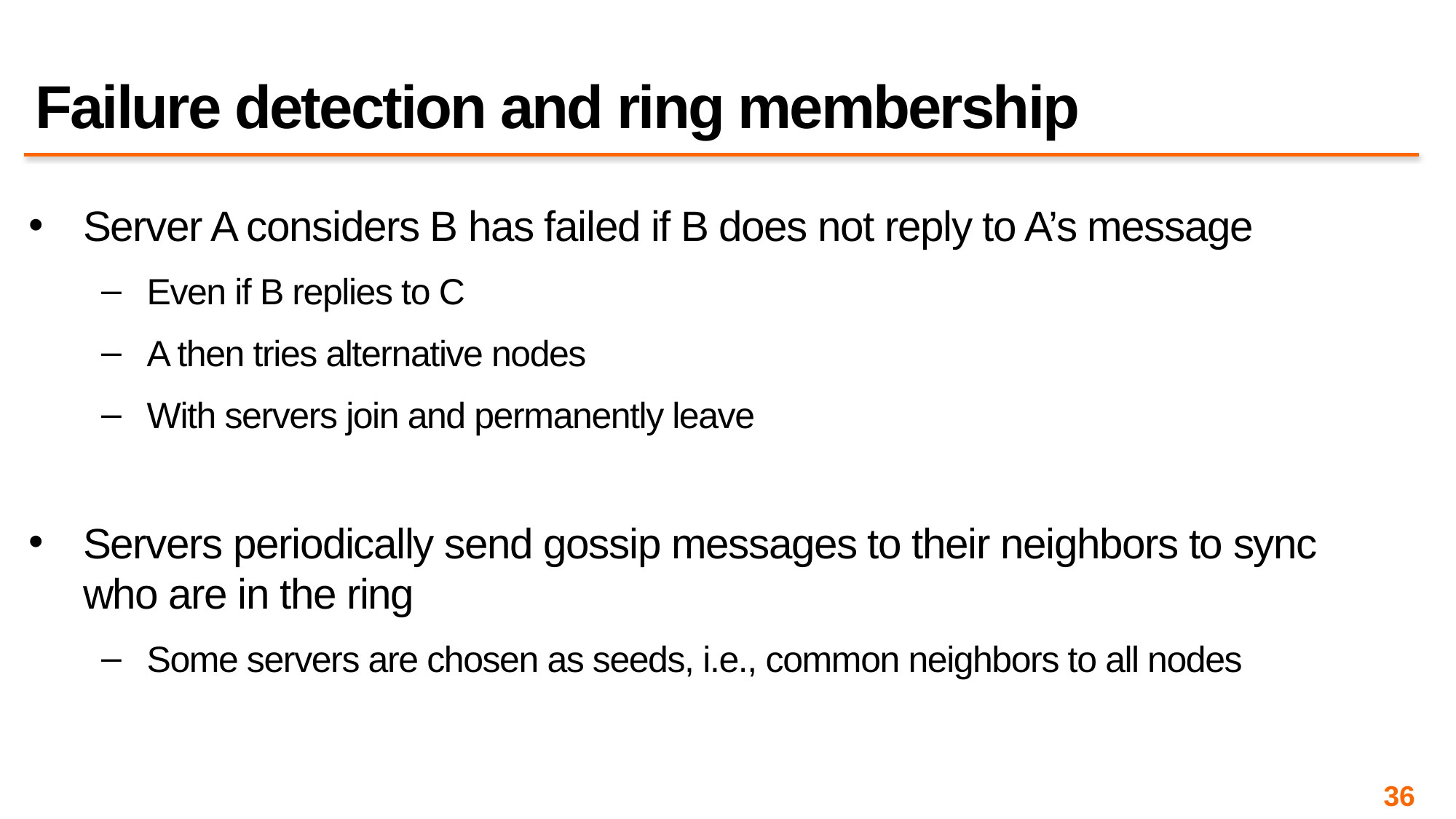

# Failure detection and ring membership
Server A considers B has failed if B does not reply to A’s message
Even if B replies to C
A then tries alternative nodes
With servers join and permanently leave

Servers periodically send gossip messages to their neighbors to sync who are in the ring
Some servers are chosen as seeds, i.e., common neighbors to all nodes

36